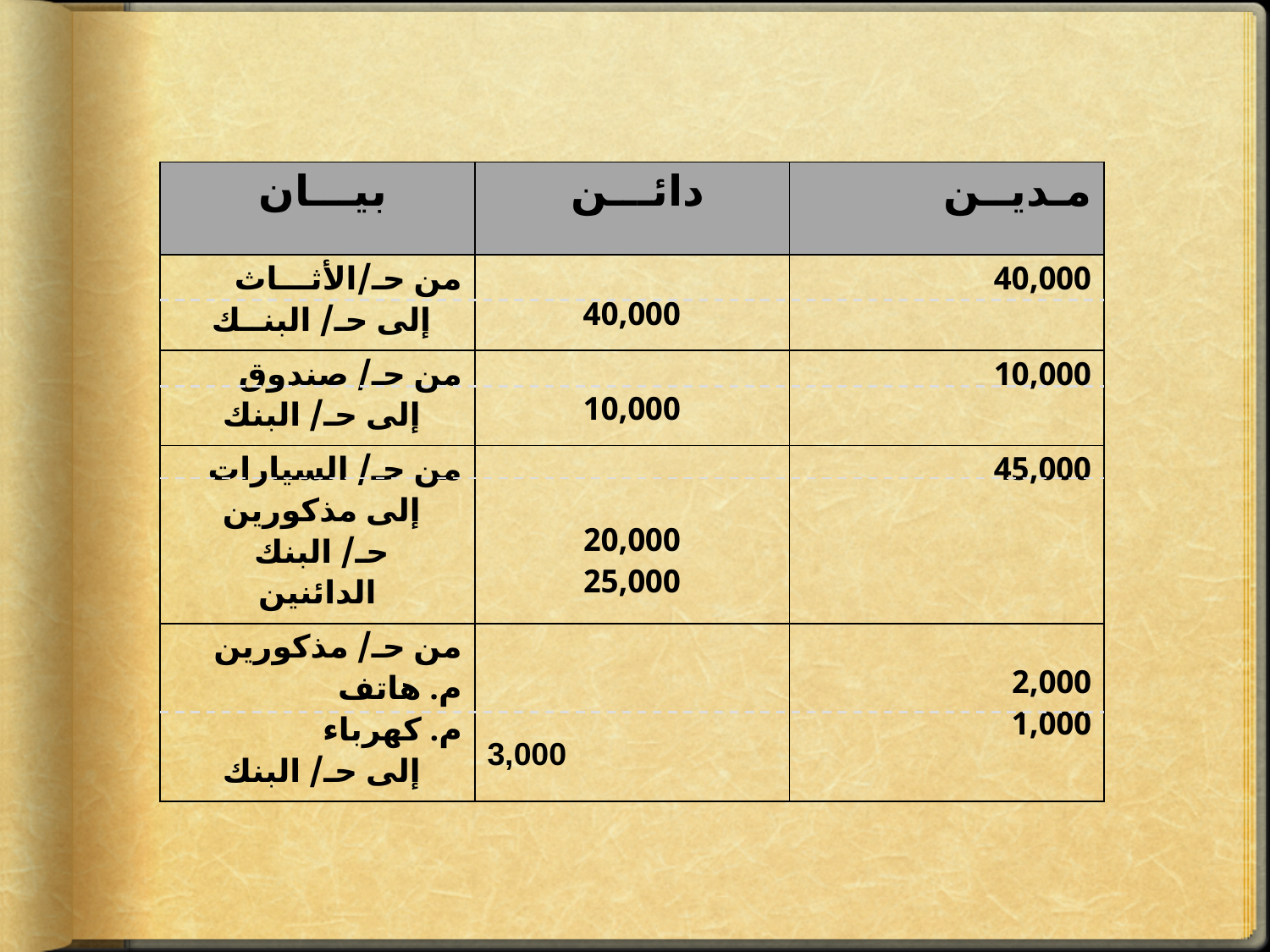

| بيـــان | دائـــن | مـديــن |
| --- | --- | --- |
| من حـ/الأثـــاث إلى حـ/ البنــك | 40,000 | 40,000 |
| من حـ/ صندوق إلى حـ/ البنك | 10,000 | 10,000 |
| من حـ/ السيارات إلى مذكورين حـ/ البنك الدائنين | 20,000 25,000 | 45,000 |
| من حـ/ مذكورين م. هاتف م. كهرباء إلى حـ/ البنك | 3,000 | 2,000 1,000 |